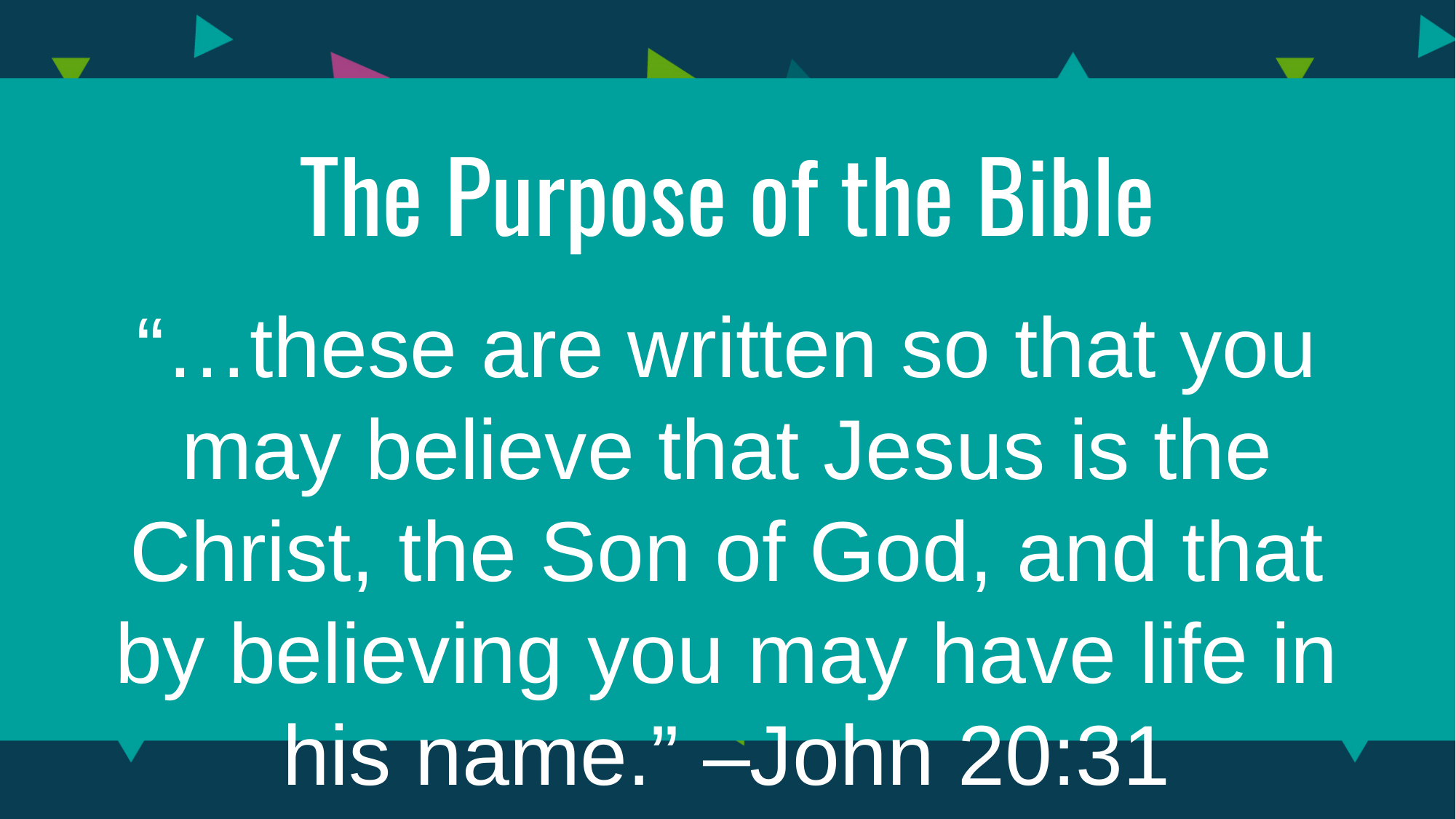

The Purpose of the Bible

“…these are written so that you may believe that Jesus is the Christ, the Son of God, and that by believing you may have life in his name.” –John 20:31